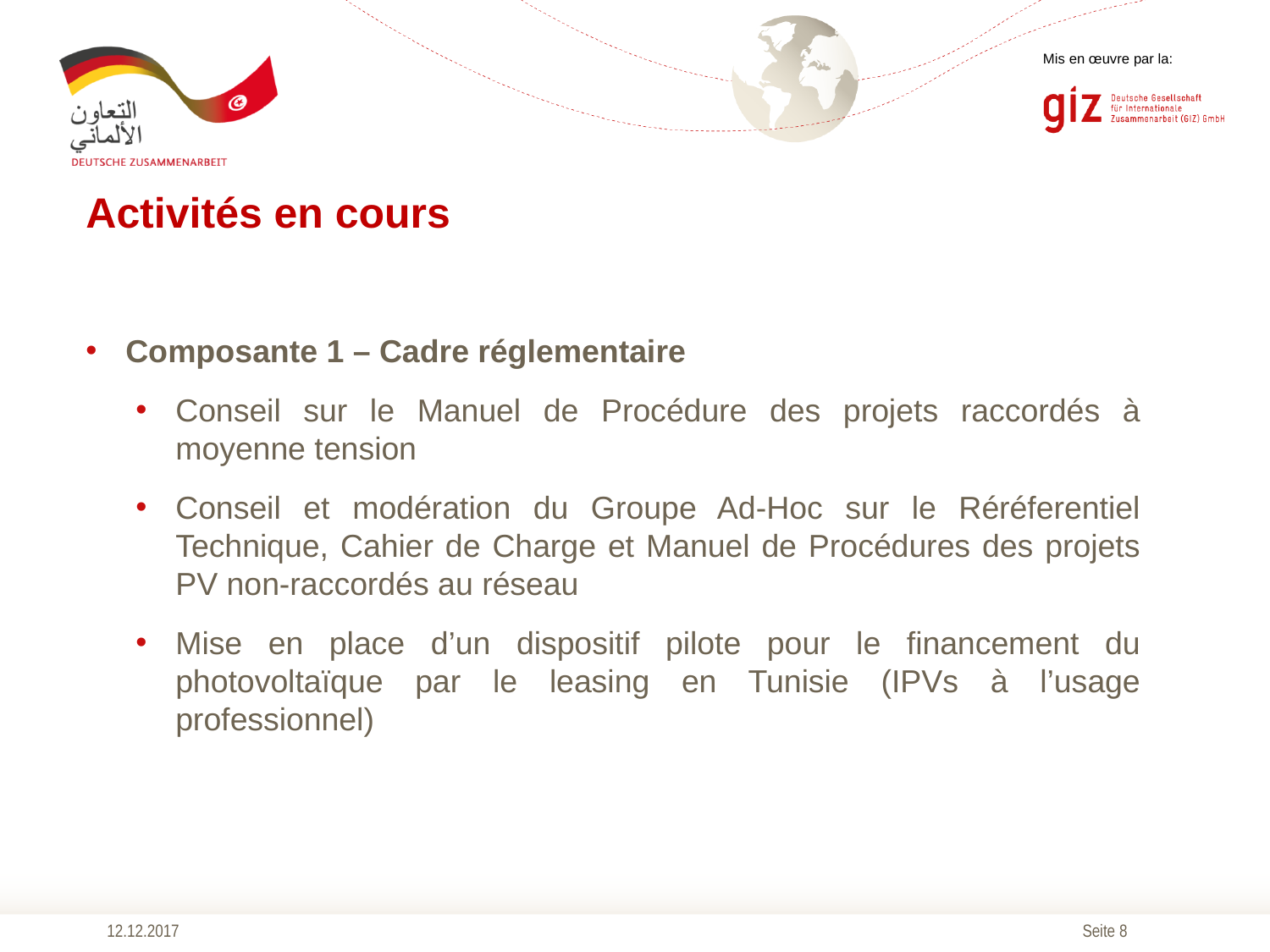

Mis en œuvre par la:
# Activités en cours

Composante 1 – Cadre réglementaire
Conseil sur le Manuel de Procédure des projets raccordés à moyenne tension
Conseil et modération du Groupe Ad-Hoc sur le Réréferentiel Technique, Cahier de Charge et Manuel de Procédures des projets PV non-raccordés au réseau
Mise en place d’un dispositif pilote pour le financement du photovoltaïque par le leasing en Tunisie (IPVs à l’usage professionnel)

12.12.2017